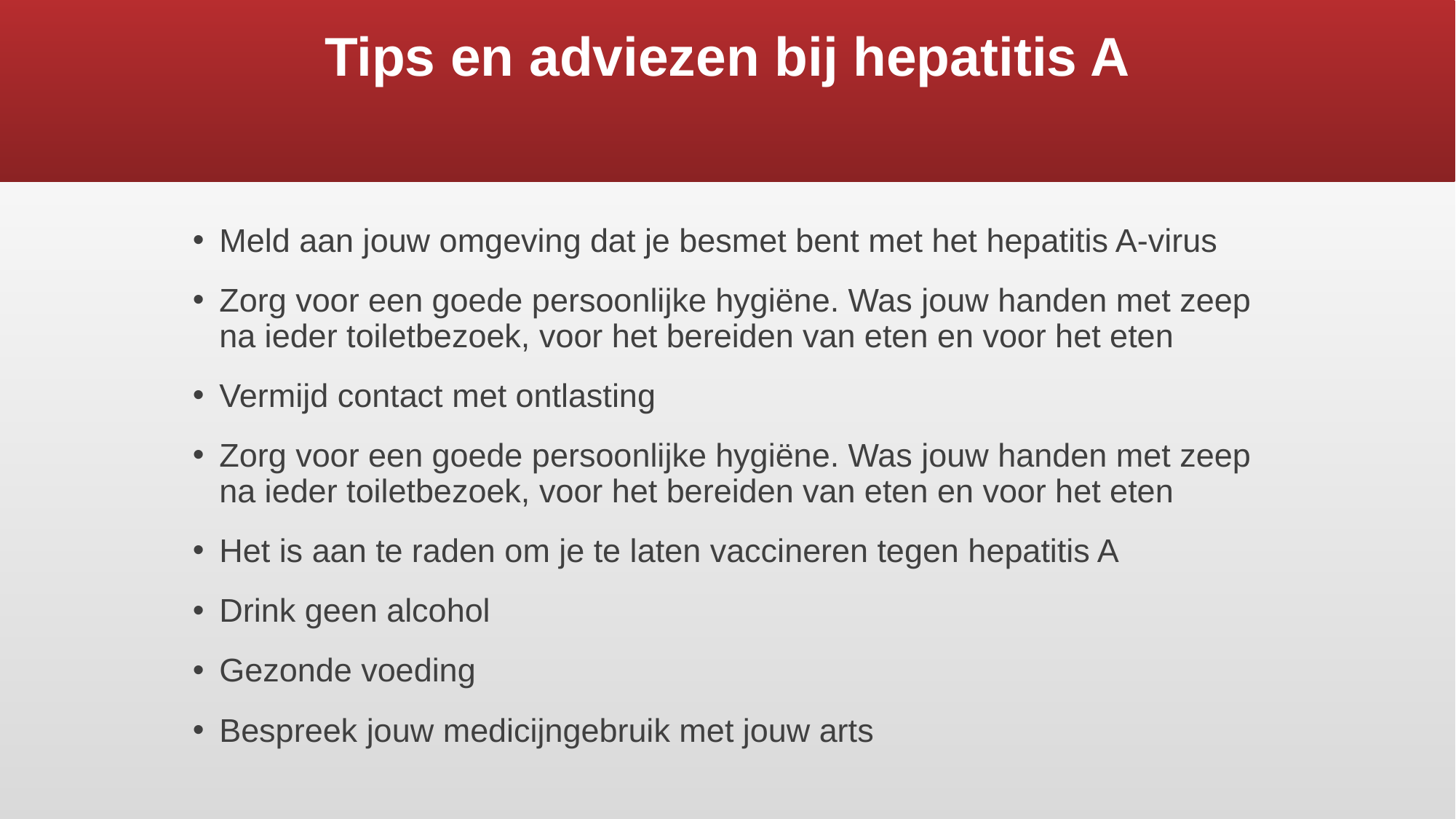

# Tips en adviezen bij hepatitis A
Meld aan jouw omgeving dat je besmet bent met het hepatitis A-virus
Zorg voor een goede persoonlijke hygiëne. Was jouw handen met zeep na ieder toiletbezoek, voor het bereiden van eten en voor het eten
Vermijd contact met ontlasting
Zorg voor een goede persoonlijke hygiëne. Was jouw handen met zeep na ieder toiletbezoek, voor het bereiden van eten en voor het eten
Het is aan te raden om je te laten vaccineren tegen hepatitis A
Drink geen alcohol
Gezonde voeding
Bespreek jouw medicijngebruik met jouw arts